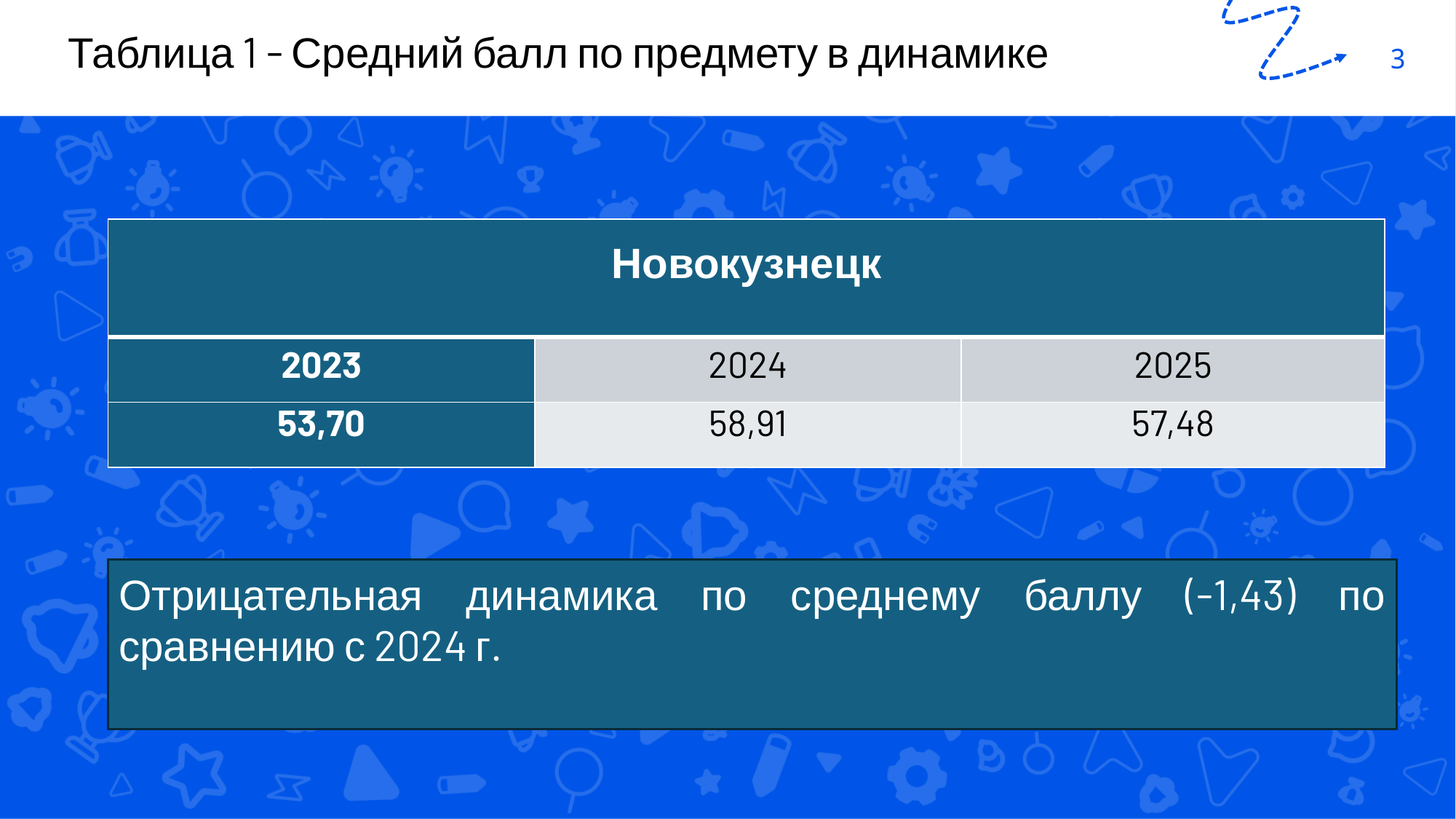

3
Таблица 1 - Средний балл по предмету в динамике

| Новокузнецк |  |  |
| --- | --- | --- |
| 2023 | 2024 | 2025 |
| 53,70 | 58,91 | 57,48 |
Отрицательная динамика по среднему баллу (-1,43) по сравнению с 2024 г.